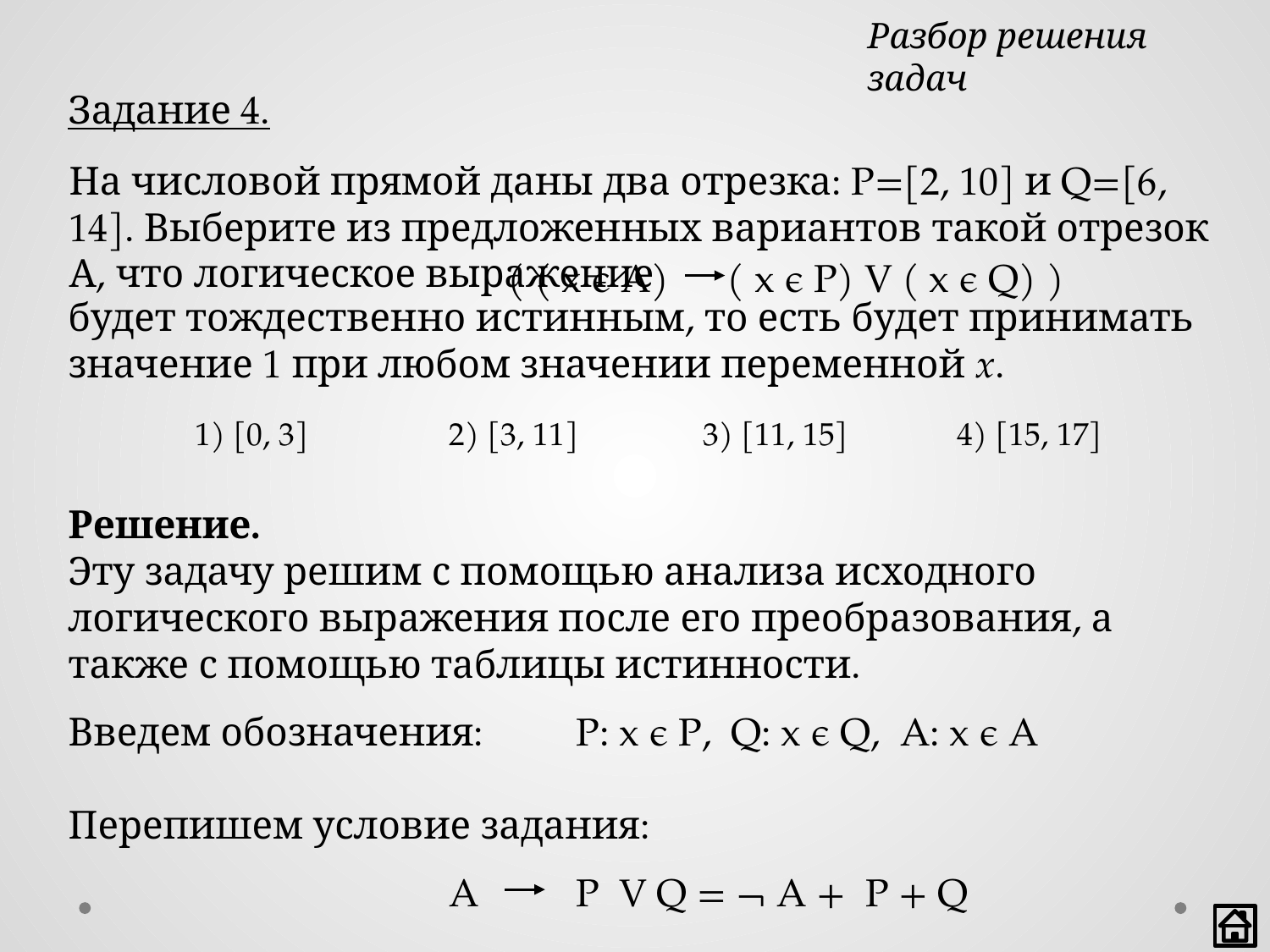

Разбор решения задач
Задание 4.
На числовой прямой даны два отрезка: P=[2, 10] и Q=[6, 14]. Выберите из предложенных вариантов такой отрезок А, что логическое выражение

( ( x ϵ A)      ( x ϵ P) V ( x ϵ Q) )
будет тождественно истинным, то есть будет принимать значение 1 при любом значении переменной x.
	1) [0, 3]		2) [3, 11] 	3) [11, 15] 	4) [15, 17]

Решение.
Эту задачу решим с помощью анализа исходного логического выражения после его преобразования, а также с помощью таблицы истинности.
Введем обозначения: 	P: x ϵ P,  Q: x ϵ Q,  A: x ϵ A

Перепишем условие задания:
			A	P  V Q = ¬ A +  P + Q